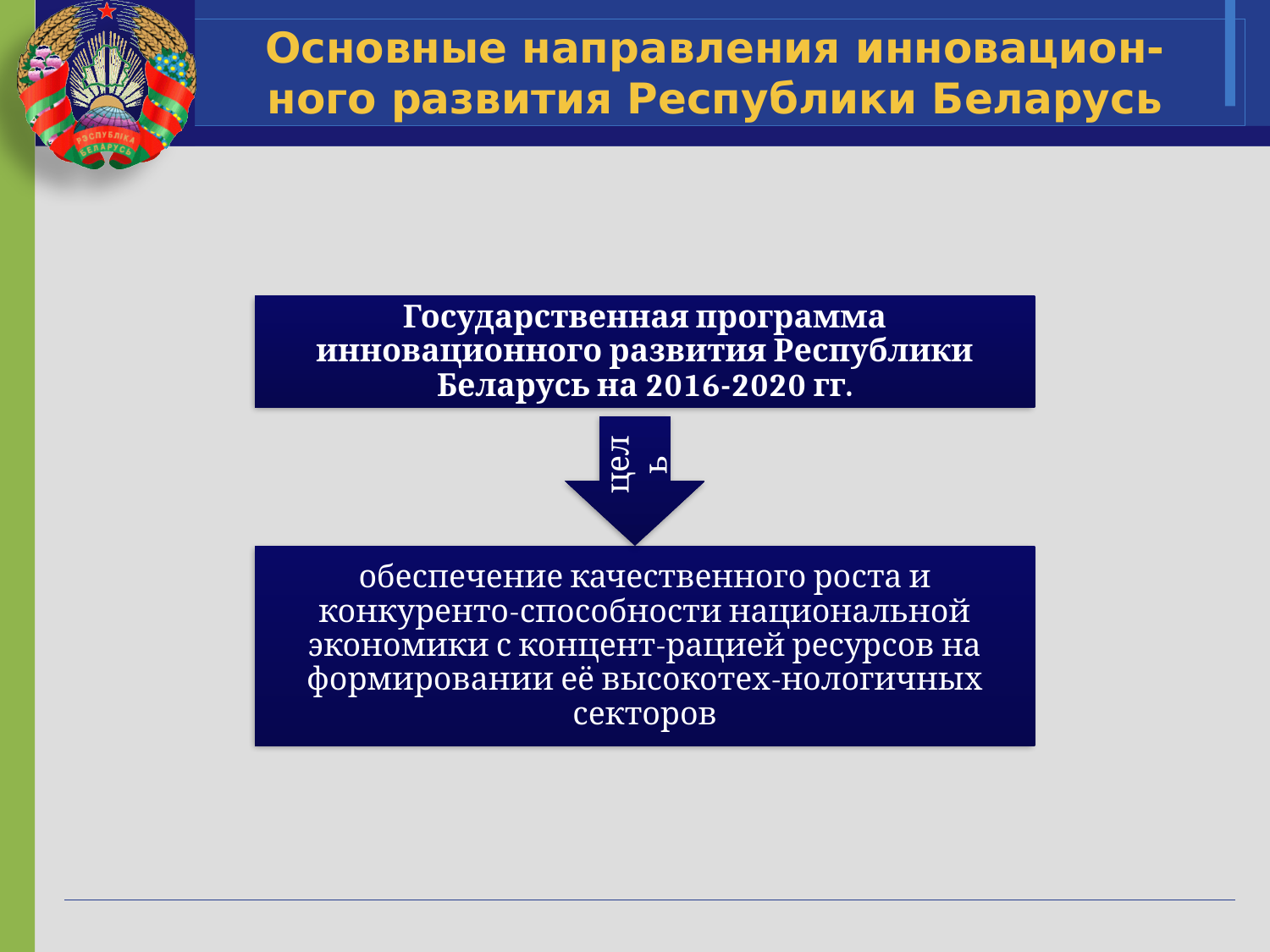

# Основные направления инновацион-ного развития Республики Беларусь

Государственная программа инновационного развития Республики Беларусь на 2016-2020 гг.
цель

обеспечение качественного роста и конкуренто-способности национальной экономики с концент-рацией ресурсов на формировании её высокотех-нологичных секторов